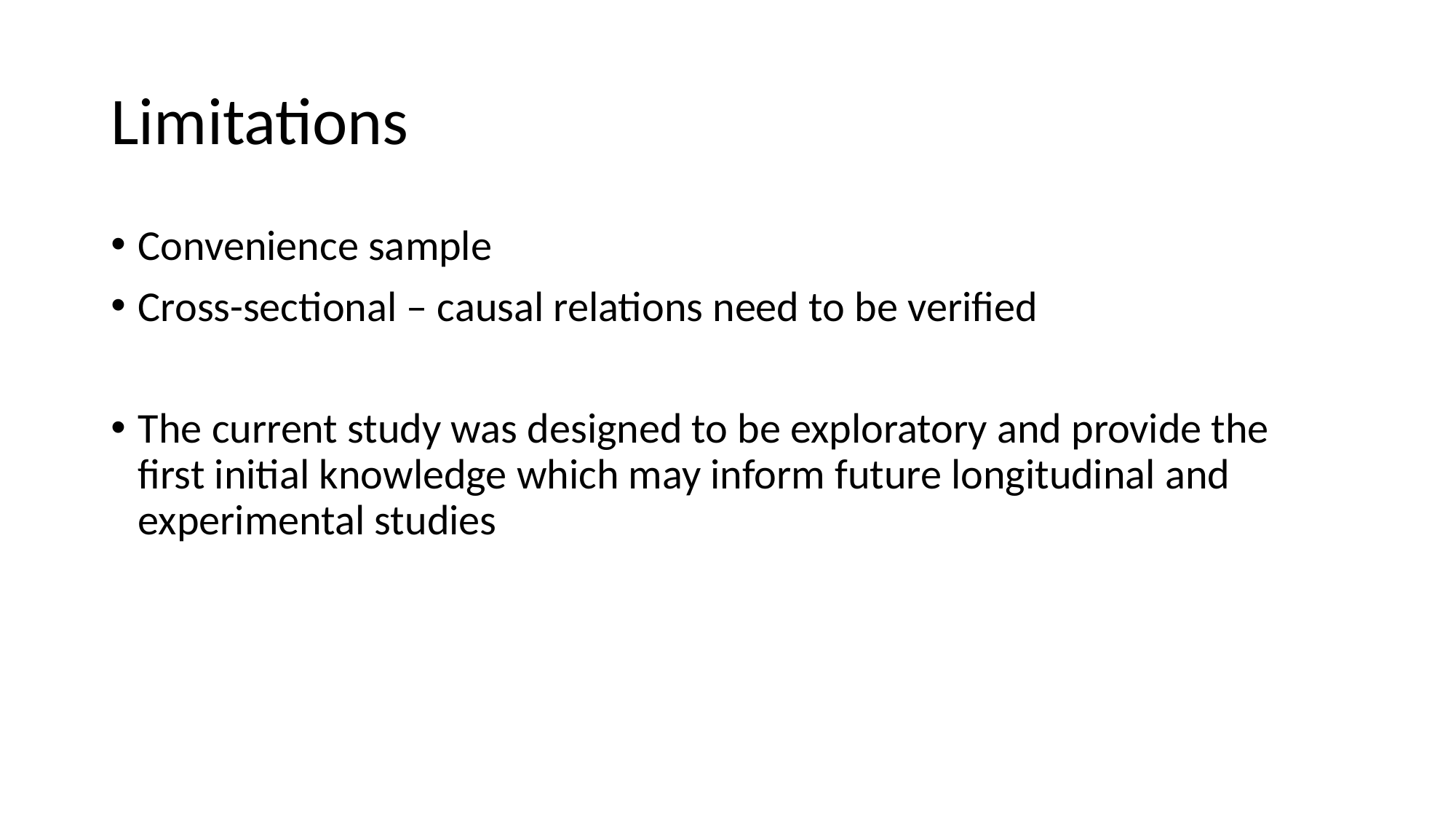

# Limitations
Convenience sample
Cross-sectional – causal relations need to be verified

The current study was designed to be exploratory and provide the first initial knowledge which may inform future longitudinal and experimental studies